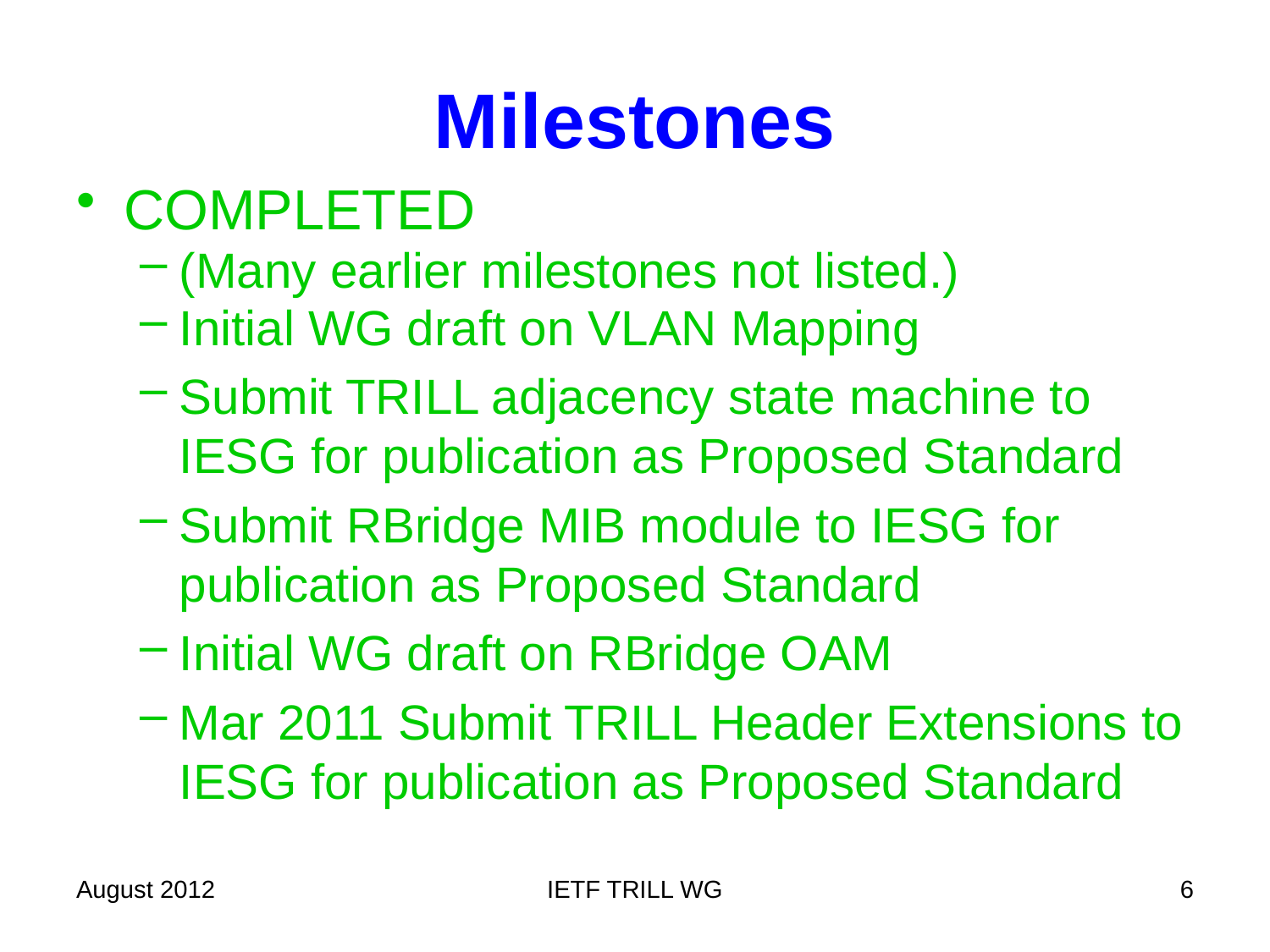

# Milestones
COMPLETED
(Many earlier milestones not listed.)
Initial WG draft on VLAN Mapping
Submit TRILL adjacency state machine to IESG for publication as Proposed Standard
Submit RBridge MIB module to IESG for publication as Proposed Standard
Initial WG draft on RBridge OAM
Mar 2011 Submit TRILL Header Extensions to IESG for publication as Proposed Standard

August 2012
IETF TRILL WG
6